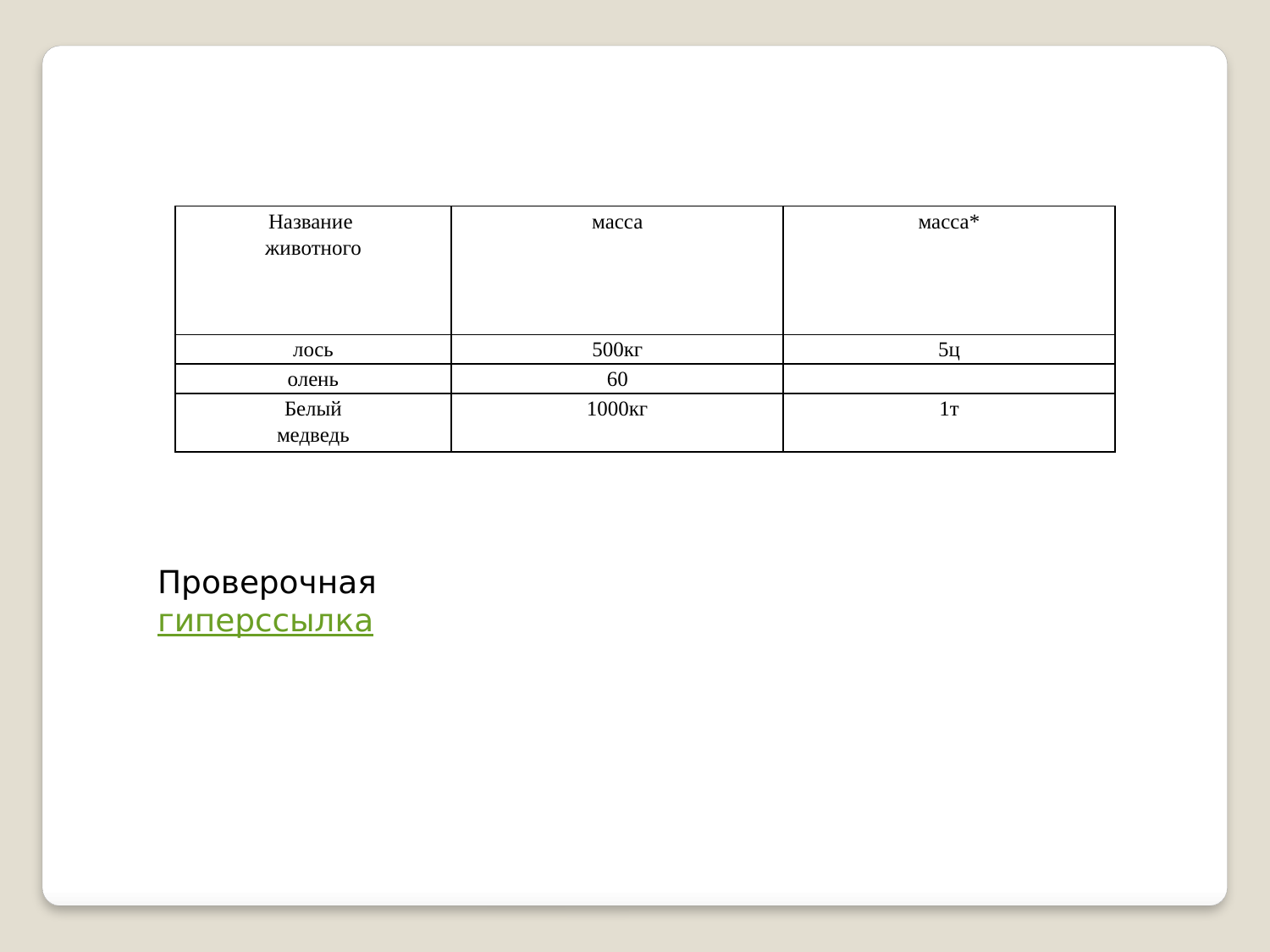

| Название животного | масса | масса\* |
| --- | --- | --- |
| лось | 500кг | 5ц |
| олень | 60 |  |
| Белый медведь | 1000кг | 1т |
Проверочная
гиперссылка